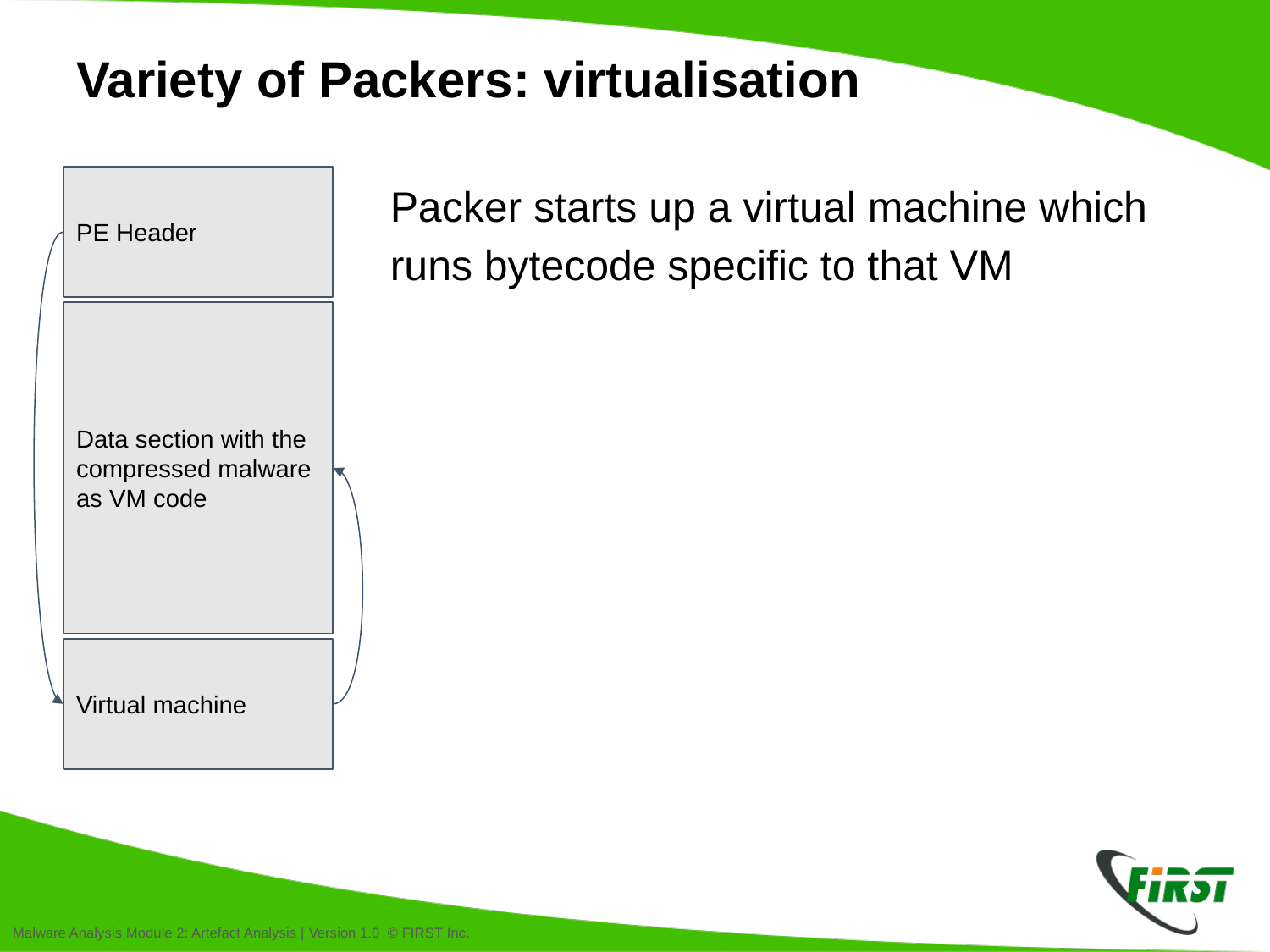

# Variety of Packers: virtualisation
PE Header
Packer starts up a virtual machine which runs bytecode specific to that VM

Data section with the compressed malware as VM code
Virtual machine